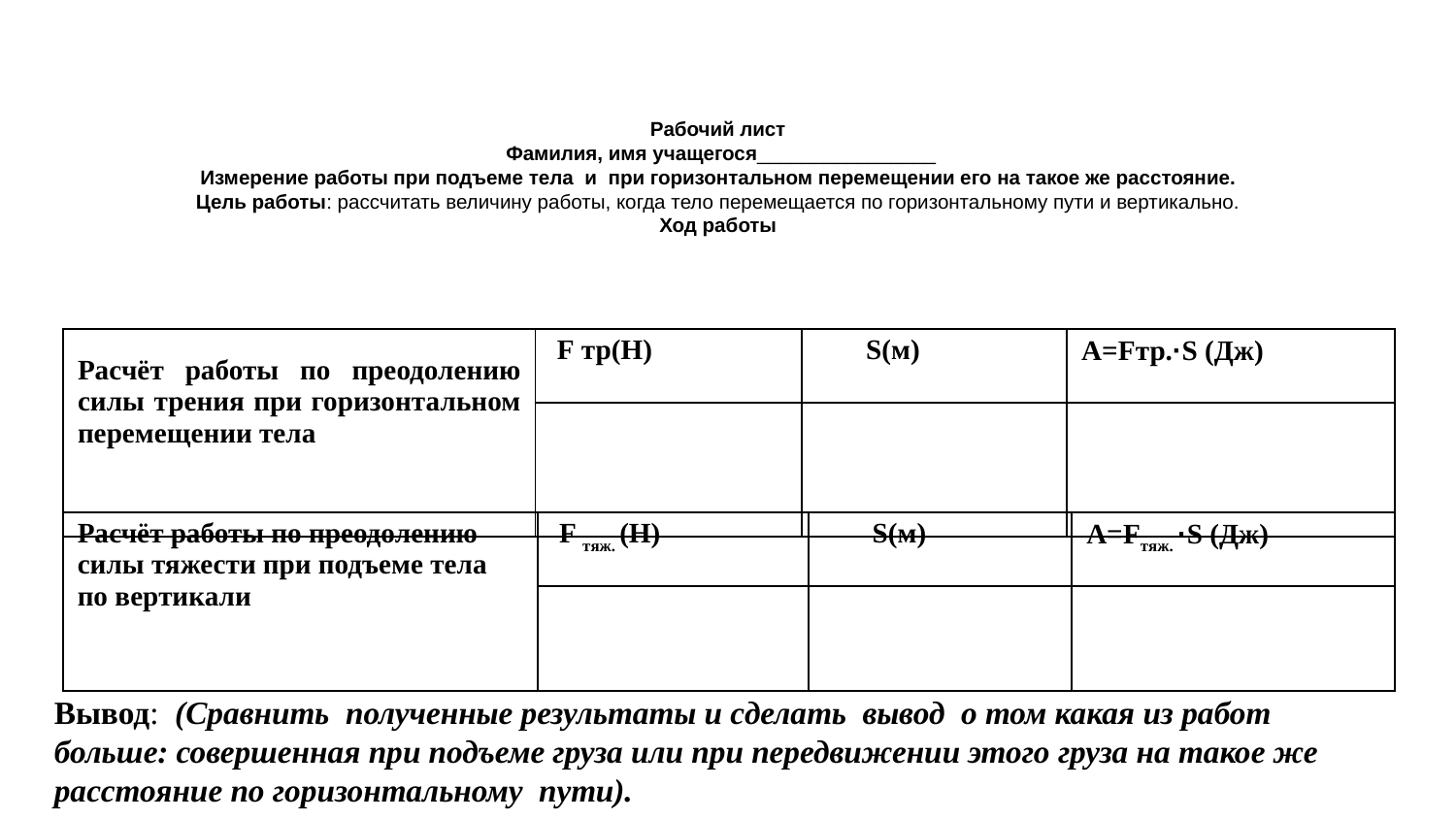

# Рабочий лист Фамилия, имя учащегося________________ Измерение работы при подъеме тела  и  при горизонтальном перемещении его на такое же расстояние. Цель работы: рассчитать величину работы, когда тело перемещается по горизонтальному пути и вертикально. Ход работы
| Расчёт работы по преодолению силы трения при горизонтальном перемещении тела | F тр(Н) | S(м) | А=Fтр.·S (Дж) |
| --- | --- | --- | --- |
|  |  |  |  |
| Расчёт работы по преодолению силы тяжести при подъеме тела по вертикали | F тяж. (Н) | S(м) | А=Fтяж. ·S (Дж) |
| --- | --- | --- | --- |
|  |  |  |  |
Вывод:  (Сравнить  полученные результаты и сделать  вывод  о том какая из работ больше: совершенная при подъеме груза или при передвижении этого груза на такое же расстояние по горизонтальному  пути).